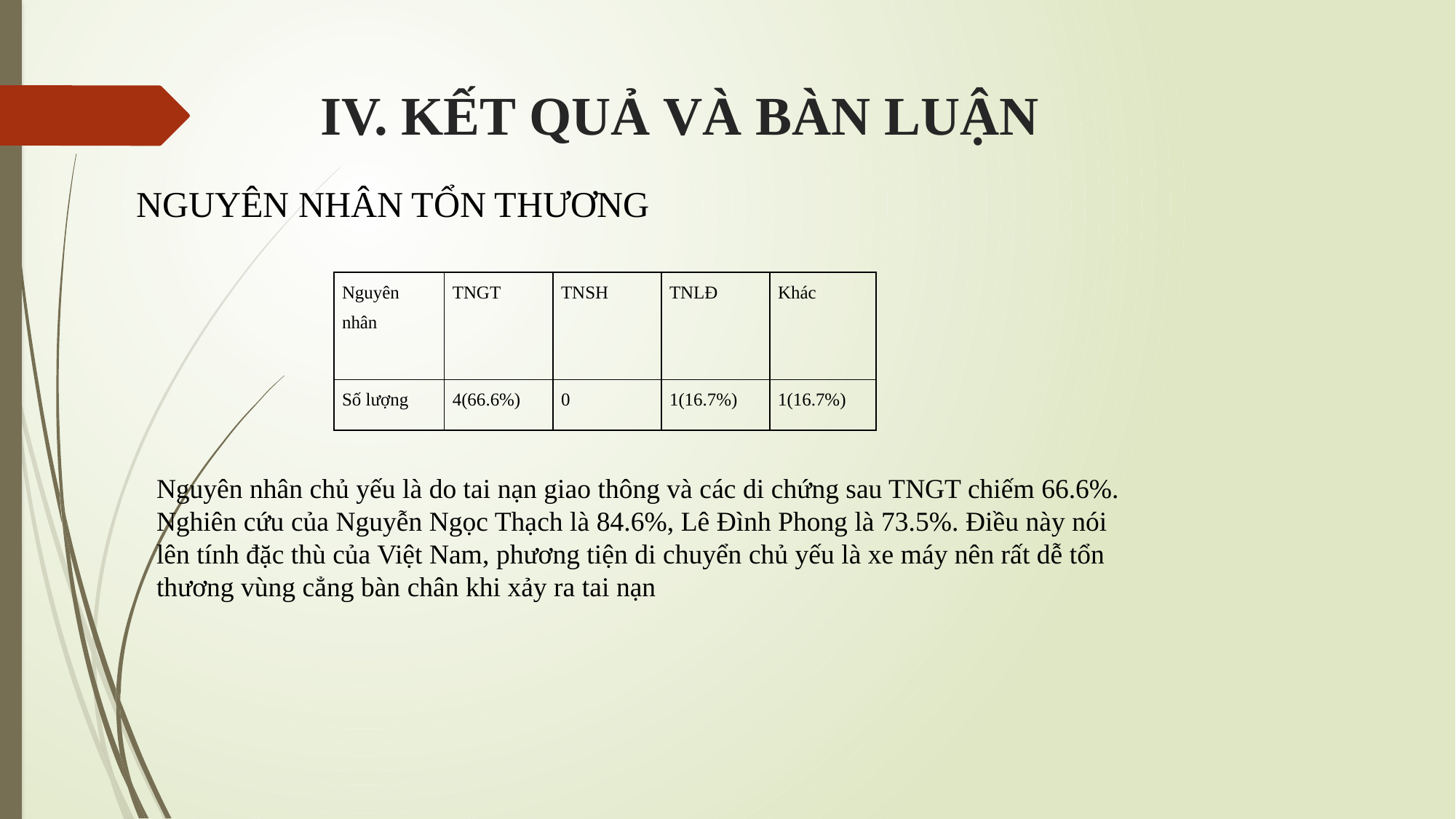

# IV. KẾT QUẢ VÀ BÀN LUẬN
NGUYÊN NHÂN TỔN THƯƠNG
| Nguyên nhân | TNGT | TNSH | TNLĐ | Khác |
| --- | --- | --- | --- | --- |
| Số lượng | 4(66.6%) | 0 | 1(16.7%) | 1(16.7%) |
Nguyên nhân chủ yếu là do tai nạn giao thông và các di chứng sau TNGT chiếm 66.6%. Nghiên cứu của Nguyễn Ngọc Thạch là 84.6%, Lê Đình Phong là 73.5%. Điều này nói lên tính đặc thù của Việt Nam, phương tiện di chuyển chủ yếu là xe máy nên rất dễ tổn thương vùng cẳng bàn chân khi xảy ra tai nạn